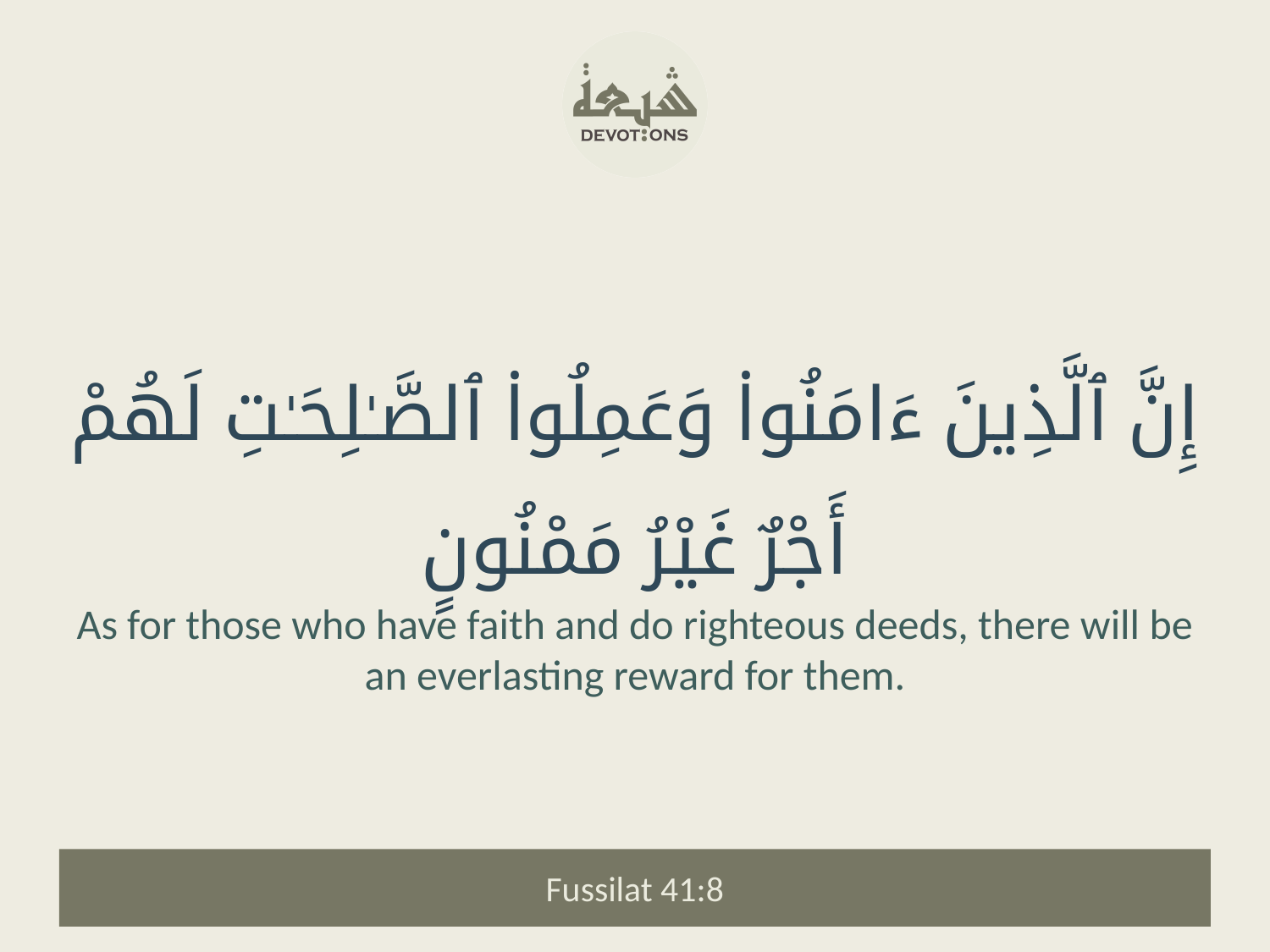

إِنَّ ٱلَّذِينَ ءَامَنُوا۟ وَعَمِلُوا۟ ٱلصَّـٰلِحَـٰتِ لَهُمْ أَجْرٌ غَيْرُ مَمْنُونٍ
As for those who have faith and do righteous deeds, there will be an everlasting reward for them.
Fussilat 41:8